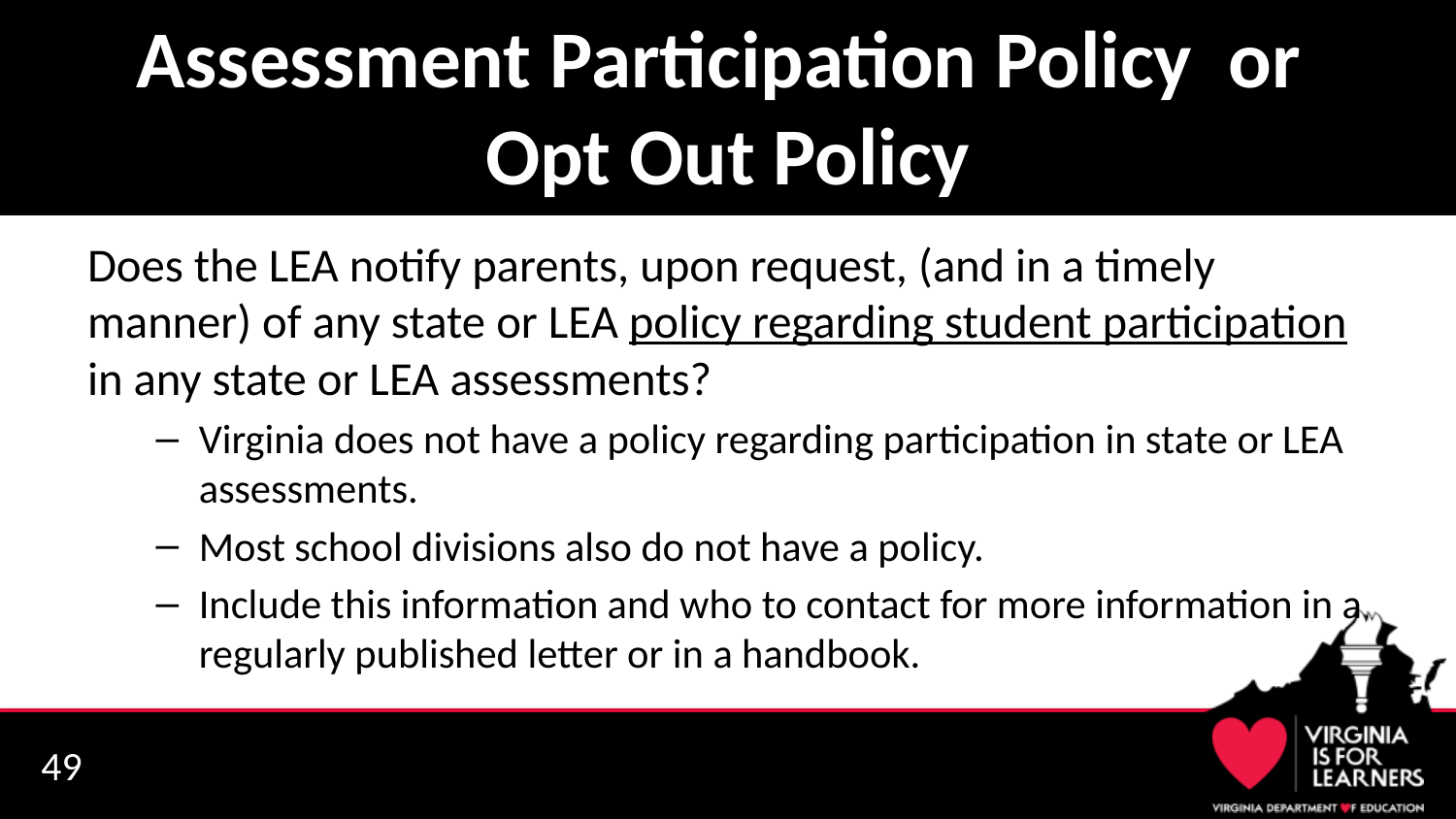

# Assessment Participation Policy  or Opt Out Policy
Does the LEA notify parents, upon request, (and in a timely manner) of any state or LEA policy regarding student participation in any state or LEA assessments?
Virginia does not have a policy regarding participation in state or LEA assessments.
Most school divisions also do not have a policy.
Include this information and who to contact for more information in a regularly published letter or in a handbook.